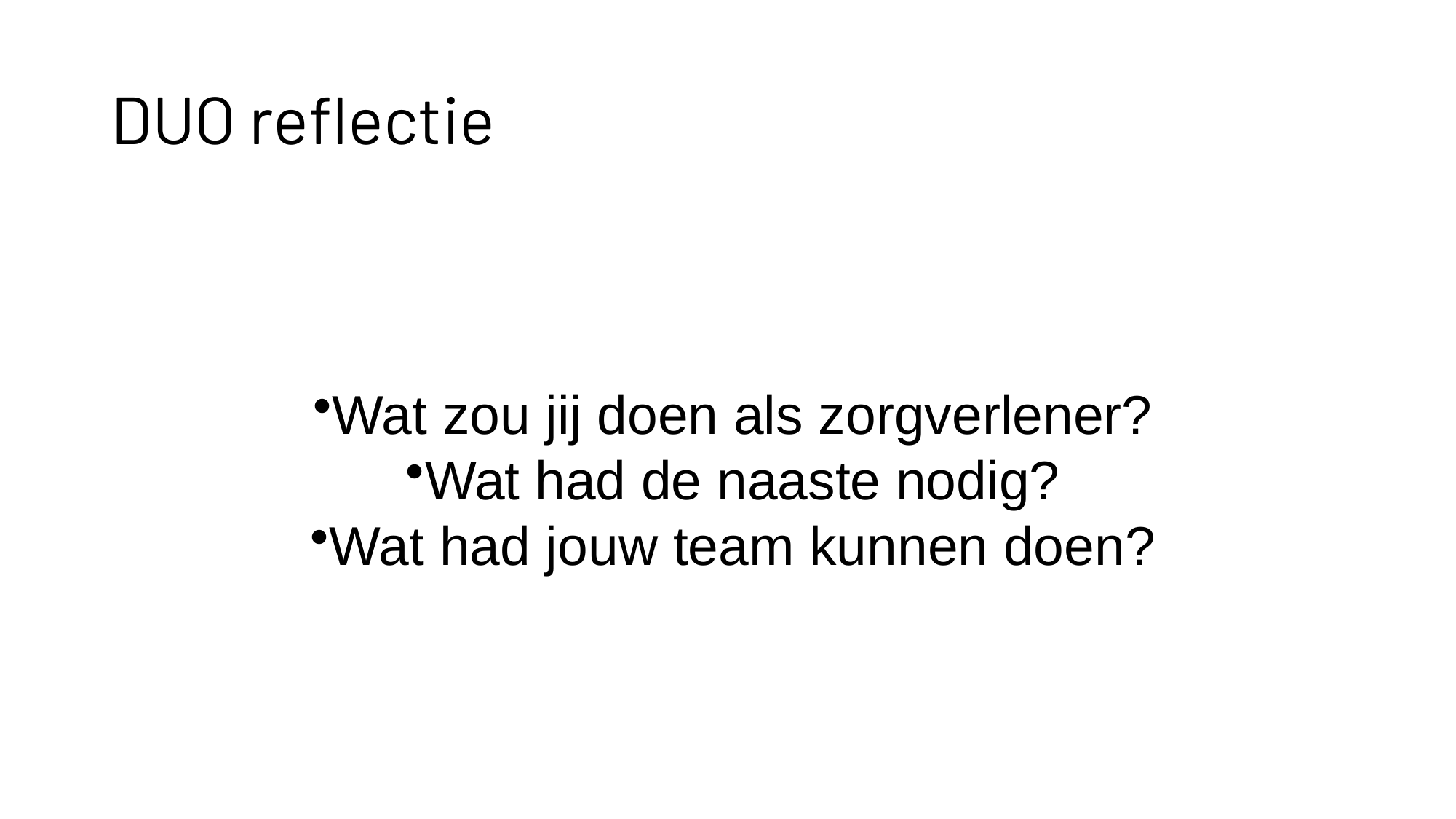

# DUO reflectie
Wat zou jij doen als zorgverlener?
Wat had de naaste nodig?
Wat had jouw team kunnen doen?